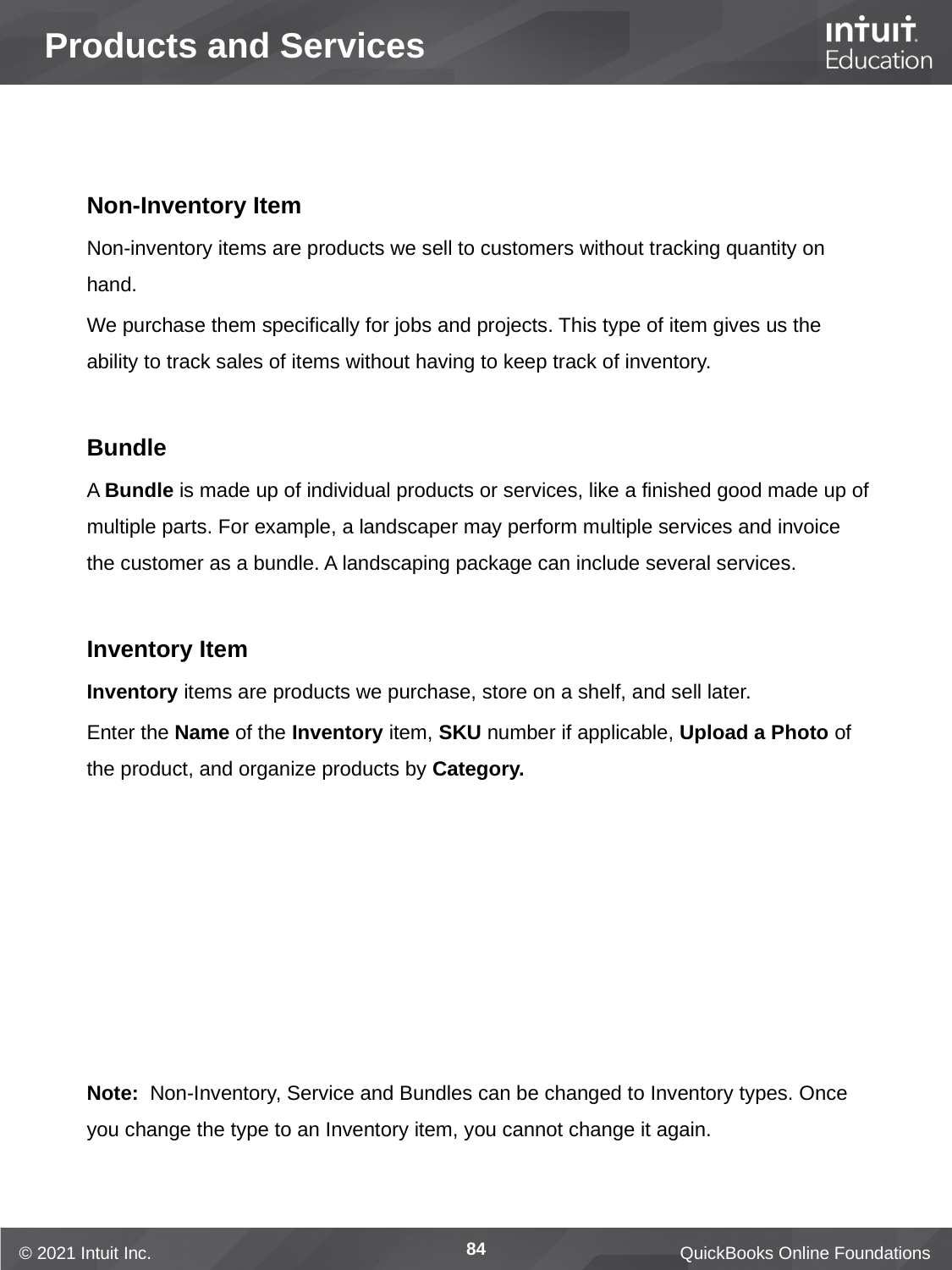

# Products and Services
Non-Inventory Item
Non-inventory items are products we sell to customers without tracking quantity on hand.
We purchase them specifically for jobs and projects. This type of item gives us the ability to track sales of items without having to keep track of inventory.

Bundle
A Bundle is made up of individual products or services, like a finished good made up of multiple parts. For example, a landscaper may perform multiple services and invoice the customer as a bundle. A landscaping package can include several services.

Inventory Item
Inventory items are products we purchase, store on a shelf, and sell later.
Enter the Name of the Inventory item, SKU number if applicable, Upload a Photo of the product, and organize products by Category.

Note:  Non-Inventory, Service and Bundles can be changed to Inventory types. Once you change the type to an Inventory item, you cannot change it again.

84